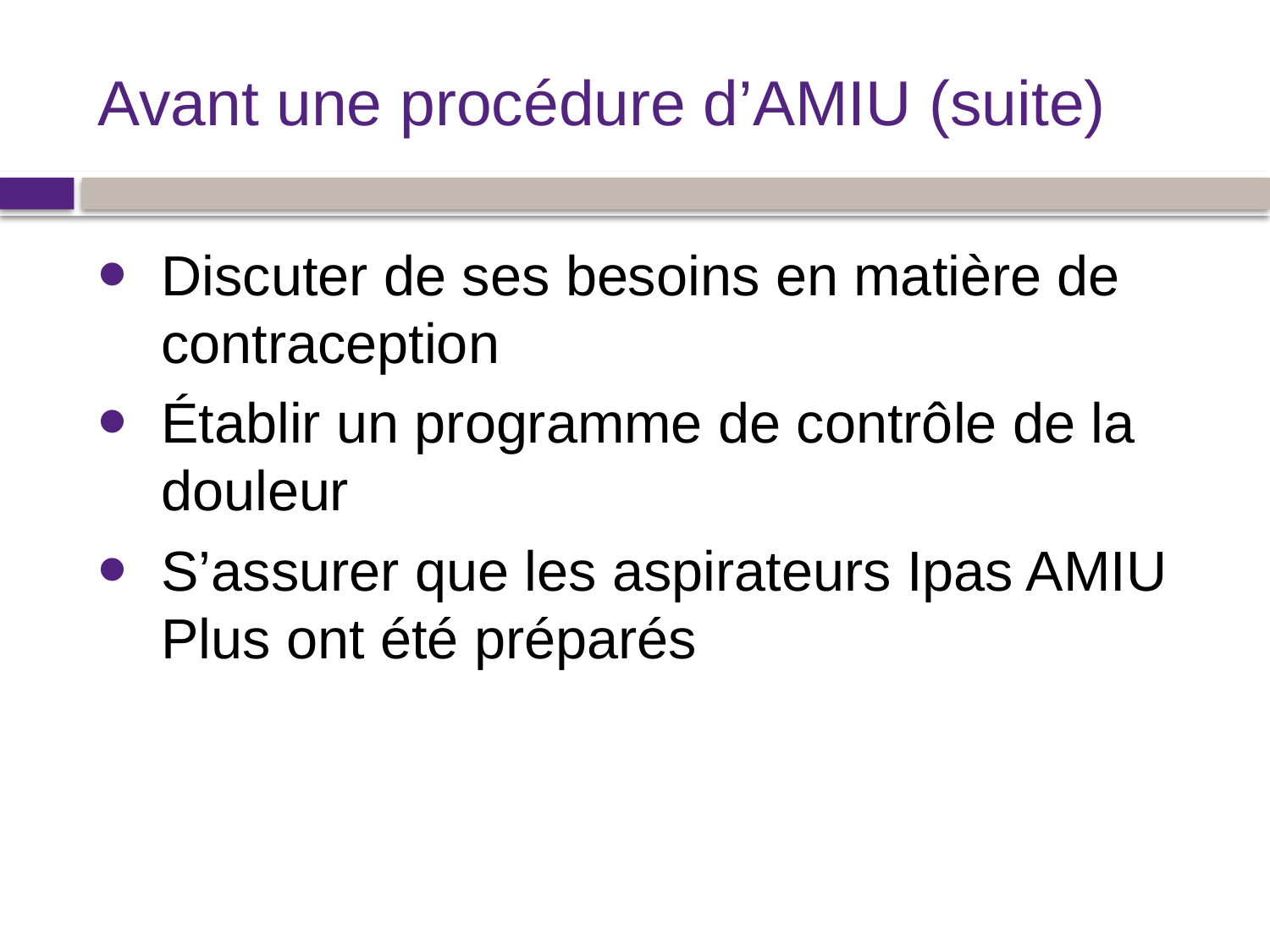

# Avant une procédure d’AMIU (suite)
Discuter de ses besoins en matière de contraception
Établir un programme de contrôle de la douleur
S’assurer que les aspirateurs Ipas AMIU Plus ont été préparés